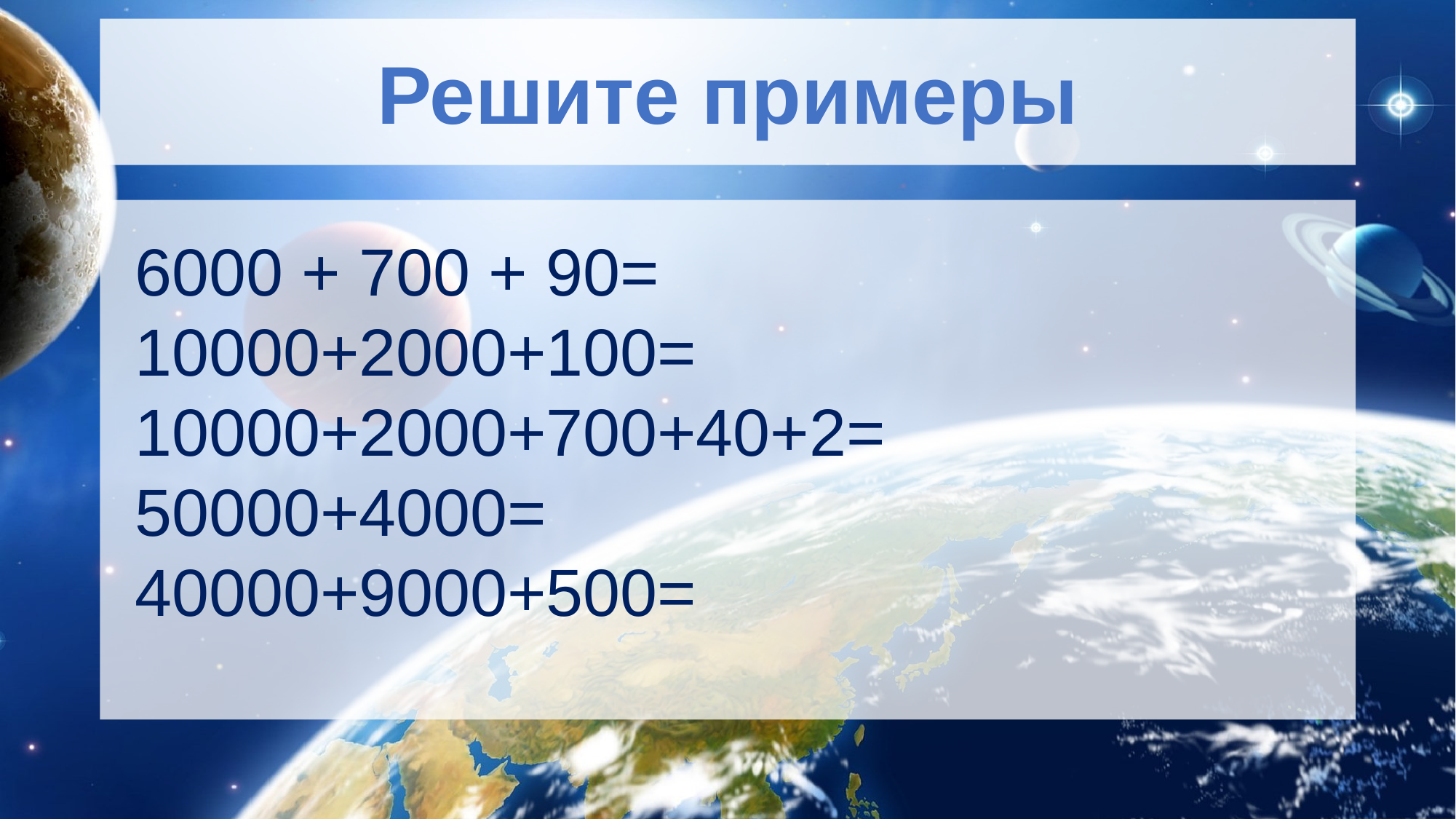

Решите примеры

6000 + 700 + 90=
10000+2000+100=
10000+2000+700+40+2=
50000+4000=
40000+9000+500=